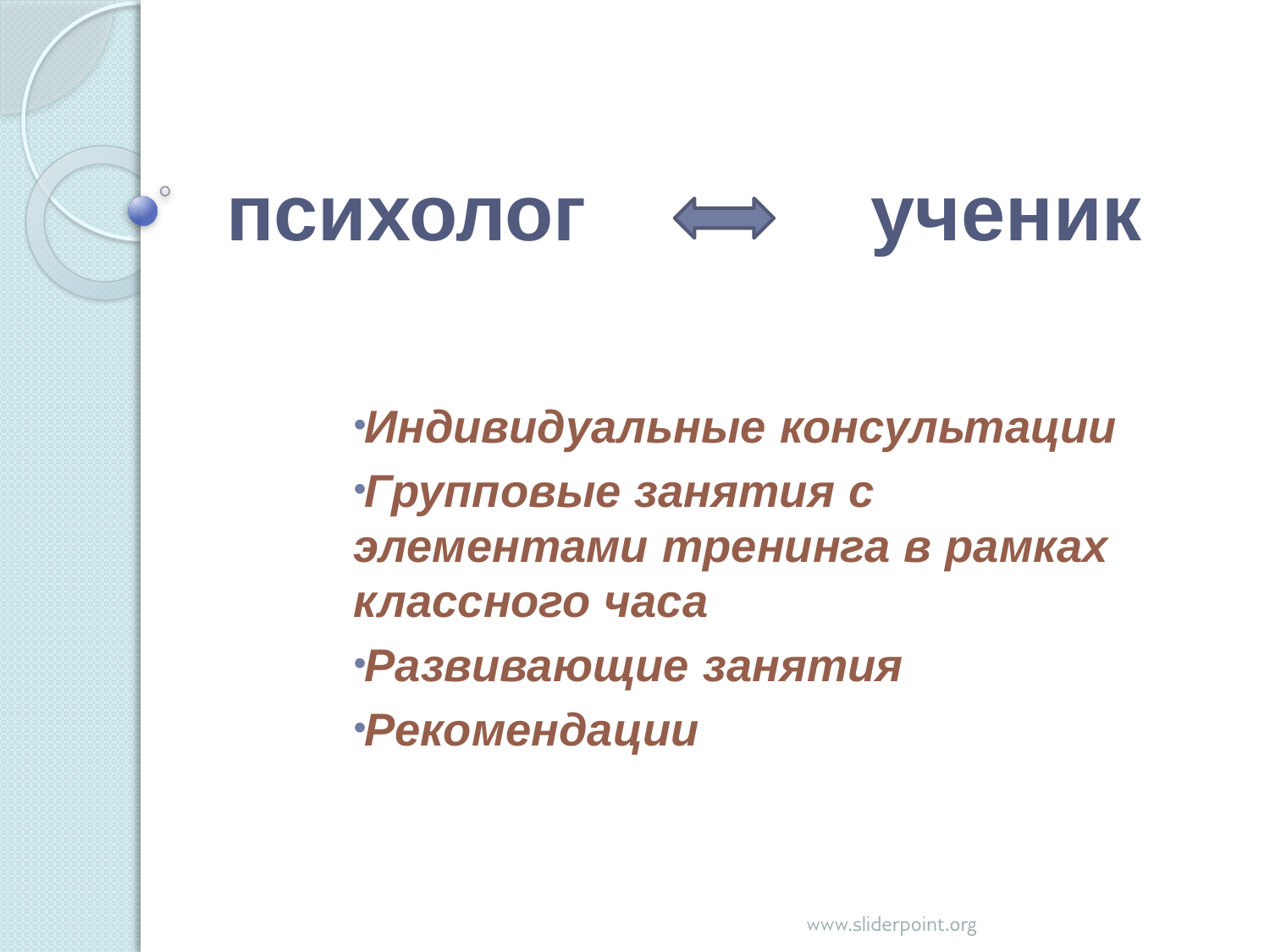

# психолог           ученик

Индивидуальные консультации
Групповые занятия с элементами тренинга в рамках классного часа
Развивающие занятия
Рекомендации

www.sliderpoint.org